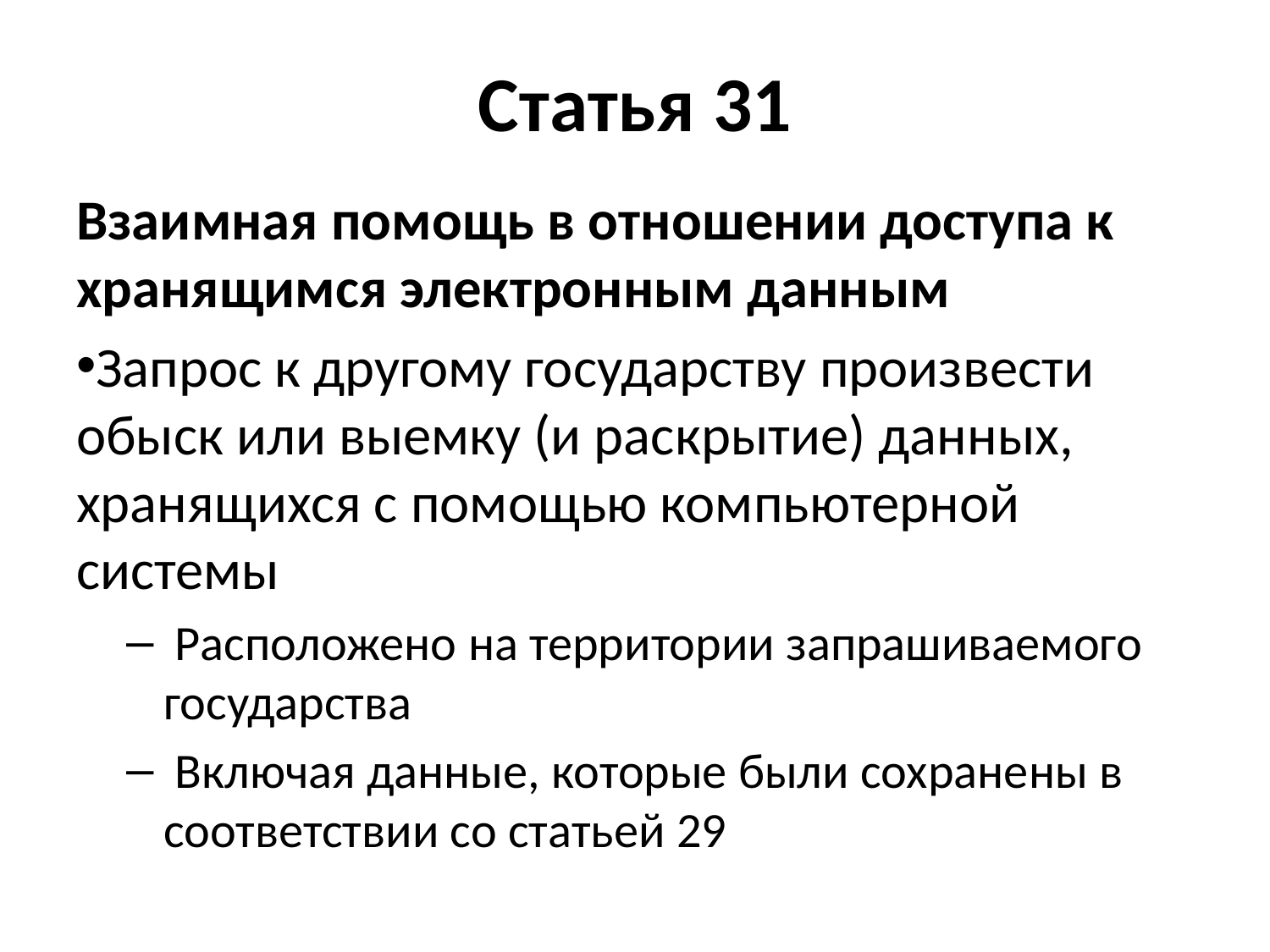

# Статья 31
Взаимная помощь в отношении доступа к хранящимся электронным данным
Запрос к другому государству произвести обыск или выемку (и раскрытие) данных, хранящихся с помощью компьютерной системы
 Расположено на территории запрашиваемого государства
 Включая данные, которые были сохранены в соответствии со статьей 29